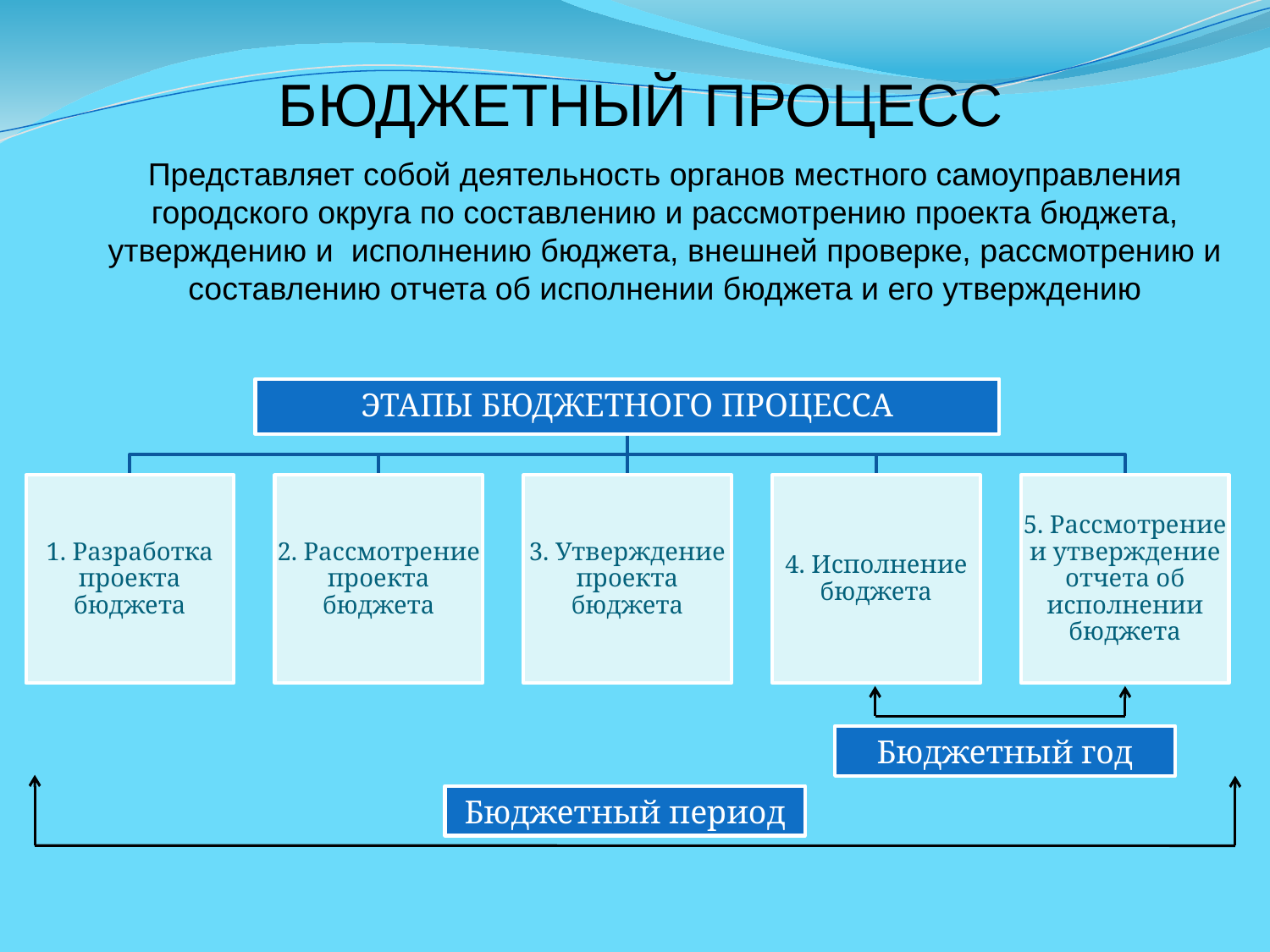

БЮДЖЕТНЫЙ ПРОЦЕСС
Представляет собой деятельность органов местного самоуправления городского округа по составлению и рассмотрению проекта бюджета, утверждению и  исполнению бюджета, внешней проверке, рассмотрению и составлению отчета об исполнении бюджета и его утверждению
ЭТАПЫ БЮДЖЕТНОГО ПРОЦЕССА
1. Разработка проекта бюджета
2. Рассмотрение проекта бюджета
3. Утверждение проекта бюджета
4. Исполнение бюджета
5. Рассмотрение и утверждение отчета об исполнении бюджета
Бюджетный год
Бюджетный период